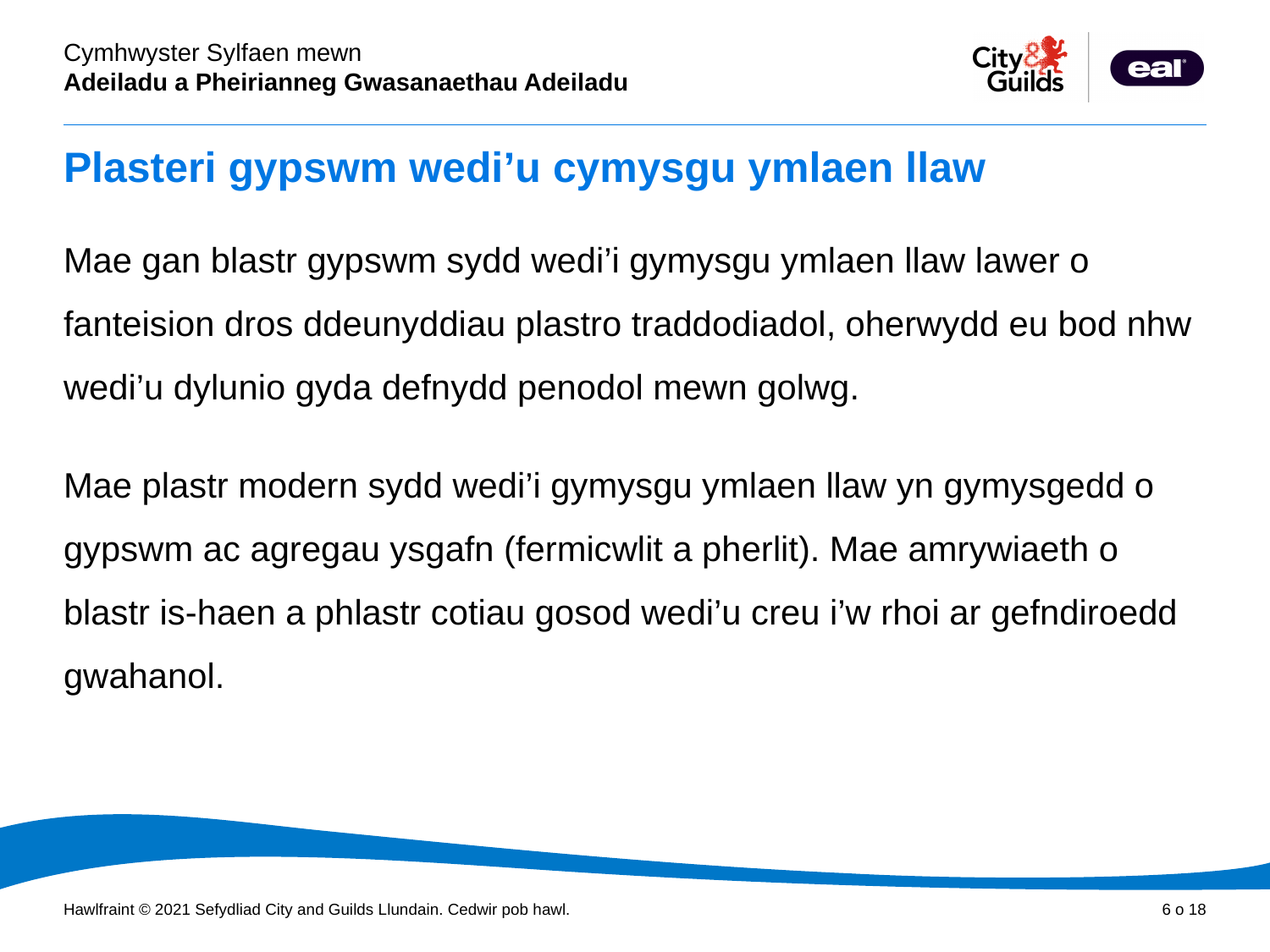

# Plasteri gypswm wedi’u cymysgu ymlaen llaw
Mae gan blastr gypswm sydd wedi’i gymysgu ymlaen llaw lawer o fanteision dros ddeunyddiau plastro traddodiadol, oherwydd eu bod nhw wedi’u dylunio gyda defnydd penodol mewn golwg.
Mae plastr modern sydd wedi’i gymysgu ymlaen llaw yn gymysgedd o gypswm ac agregau ysgafn (fermicwlit a pherlit). Mae amrywiaeth o blastr is-haen a phlastr cotiau gosod wedi’u creu i’w rhoi ar gefndiroedd gwahanol.